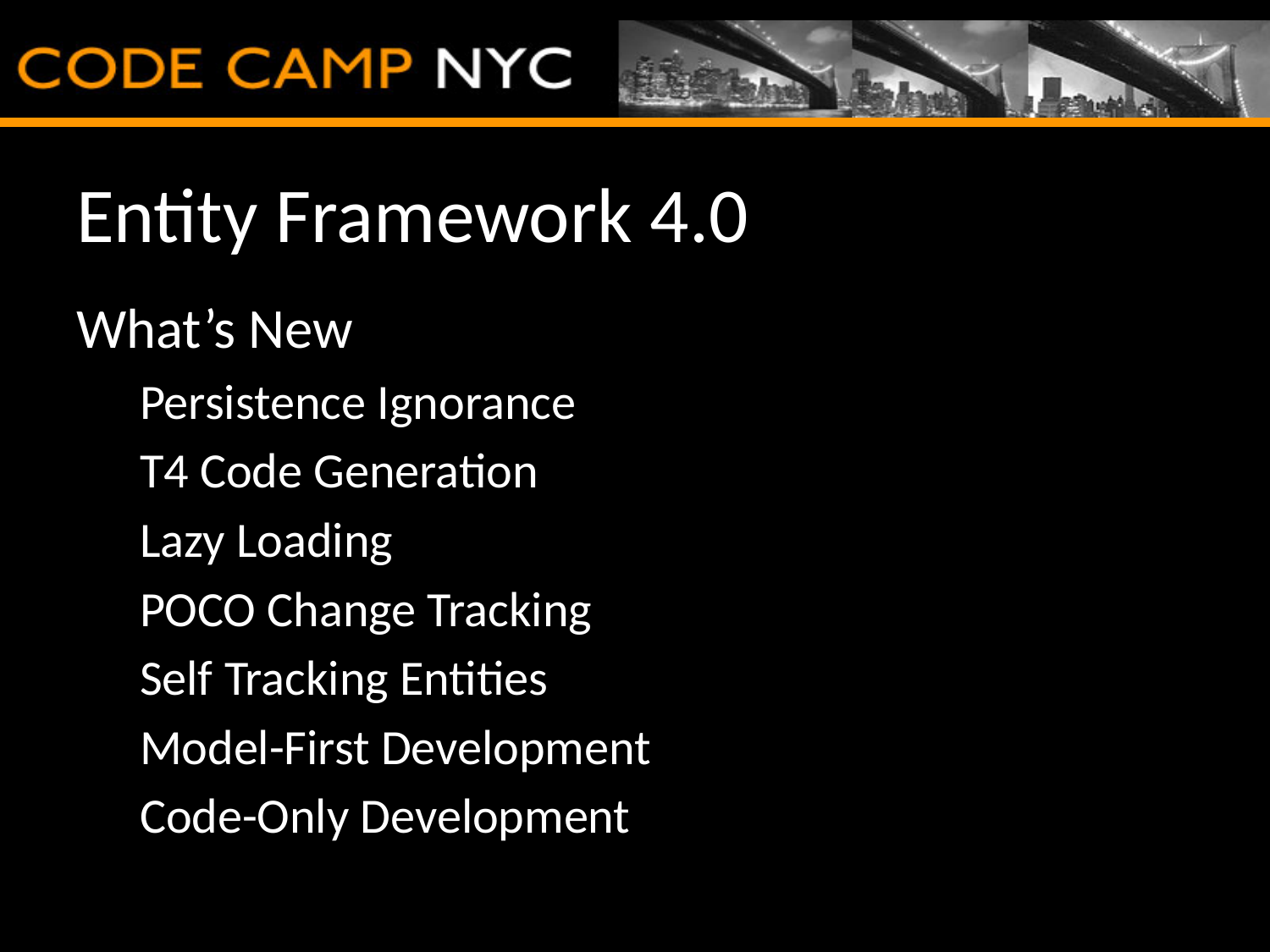

# Entity Framework 4.0
What’s New
Persistence Ignorance
T4 Code Generation
Lazy Loading
POCO Change Tracking
Self Tracking Entities
Model-First Development
Code-Only Development